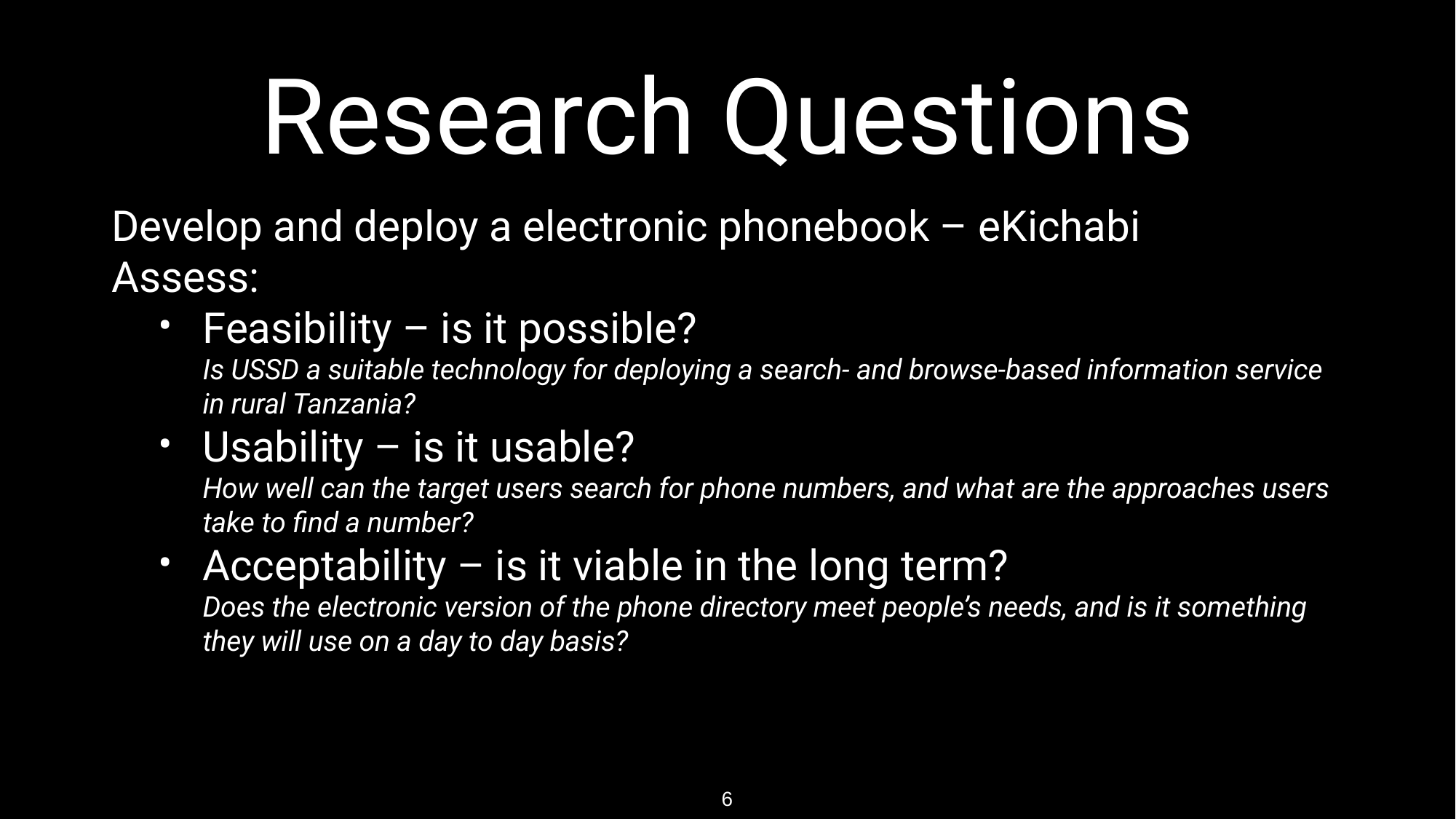

# Research Questions
Develop and deploy a electronic phonebook – eKichabi
Assess:
Feasibility – is it possible?
Is USSD a suitable technology for deploying a search- and browse-based information service in rural Tanzania?
Usability – is it usable?
How well can the target users search for phone numbers, and what are the approaches users take to find a number?
Acceptability – is it viable in the long term?
Does the electronic version of the phone directory meet people’s needs, and is it something they will use on a day to day basis?
6